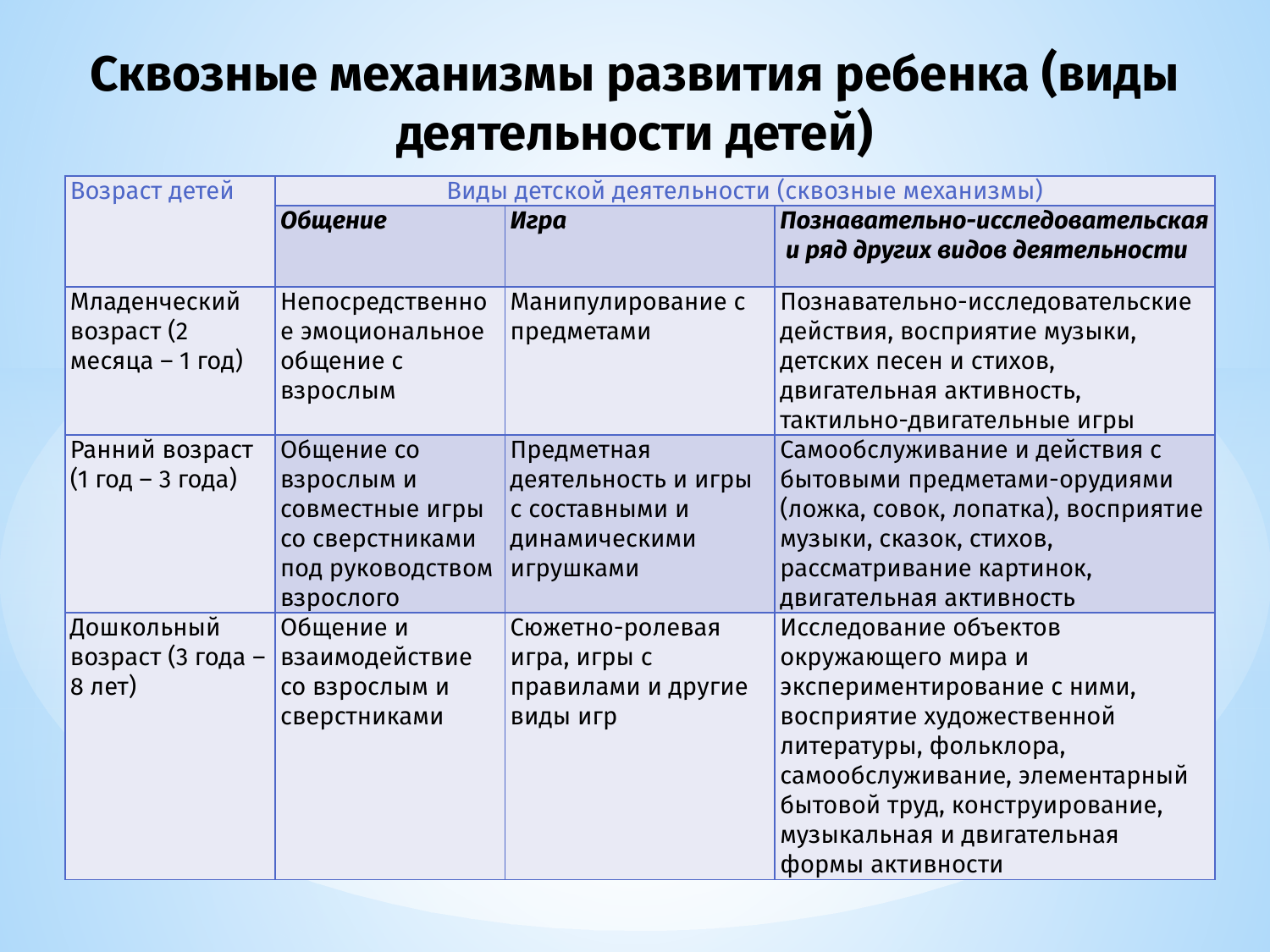

# Сквозные механизмы развития ребенка (виды деятельности детей)
| Возраст детей | Виды детской деятельности (сквозные механизмы) |  |  |
| --- | --- | --- | --- |
|  | Общение | Игра | Познавательно-исследовательская и ряд других видов деятельности |
| Младенческий возраст (2 месяца – 1 год) | Непосредственное эмоциональное общение с взрослым | Манипулирование с предметами | Познавательно-исследовательские действия, восприятие музыки, детских песен и стихов, двигательная активность, тактильно-двигательные игры |
| Ранний возраст (1 год – 3 года) | Общение со взрослым и совместные игры со сверстниками под руководством взрослого | Предметная деятельность и игры с составными и динамическими игрушками | Самообслуживание и действия с бытовыми предметами-орудиями (ложка, совок, лопатка), восприятие музыки, сказок, стихов, рассматривание картинок, двигательная активность |
| Дошкольный возраст (3 года – 8 лет) | Общение и взаимодействие со взрослым и сверстниками | Сюжетно-ролевая игра, игры с правилами и другие виды игр | Исследование объектов окружающего мира и экспериментирование с ними, восприятие художественной литературы, фольклора, самообслуживание, элементарный бытовой труд, конструирование, музыкальная и двигательная формы активности |